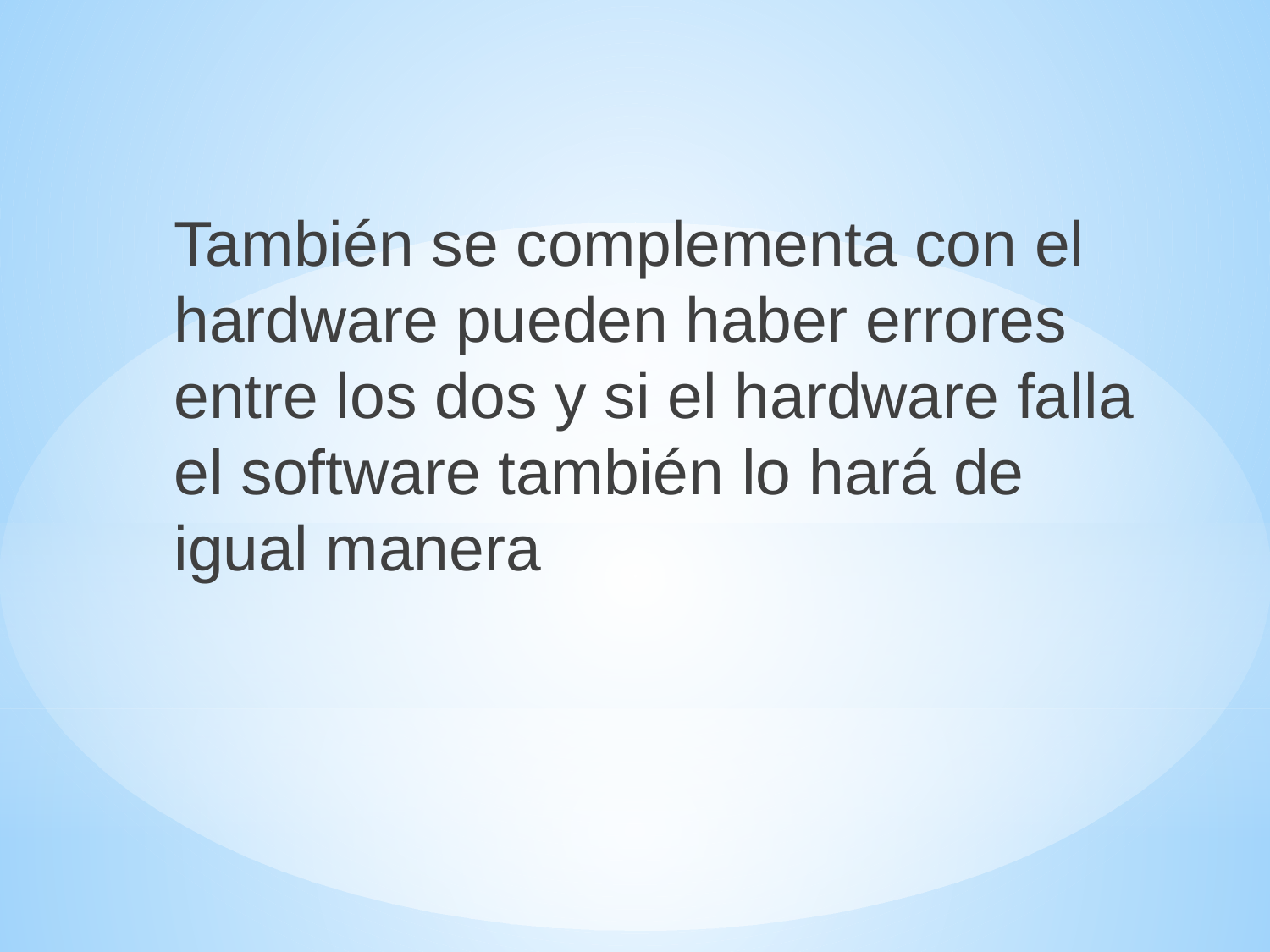

También se complementa con el hardware pueden haber errores entre los dos y si el hardware falla el software también lo hará de igual manera